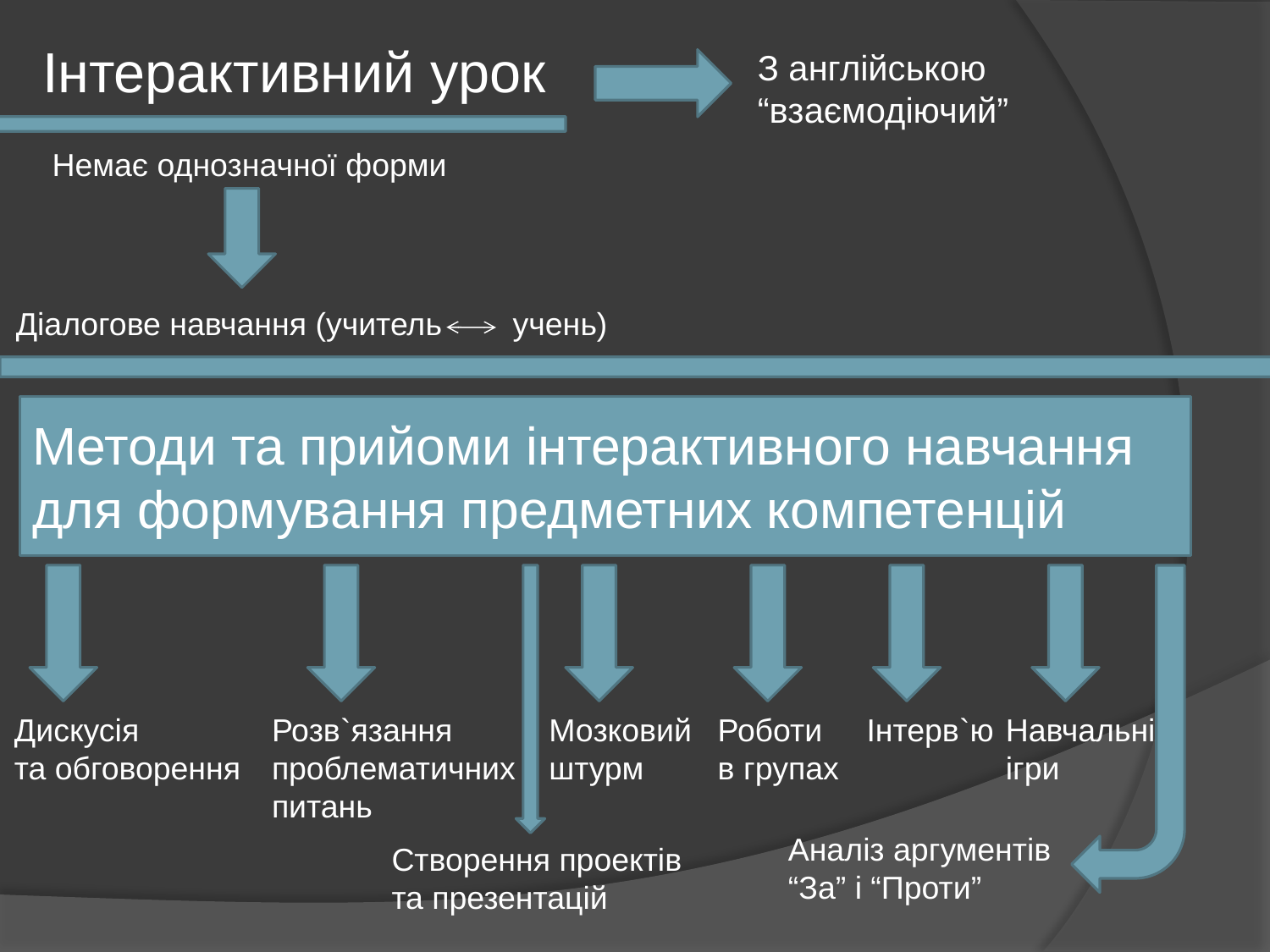

Інтерактивний урок
З англійською
“взаємодіючий”

Немає однозначної форми

Діалогове навчання (учитель        учень)

Методи та прийоми інтерактивного навчання для формування предметних компетенцій

Дискусія
та обговорення
Розв`язання
проблематичних
питань
Мозковий
штурм
Роботи
в групах
Інтерв`ю
Навчальні
ігри
Аналіз аргументів
“За” і “Проти”
Створення проектів
та презентацій